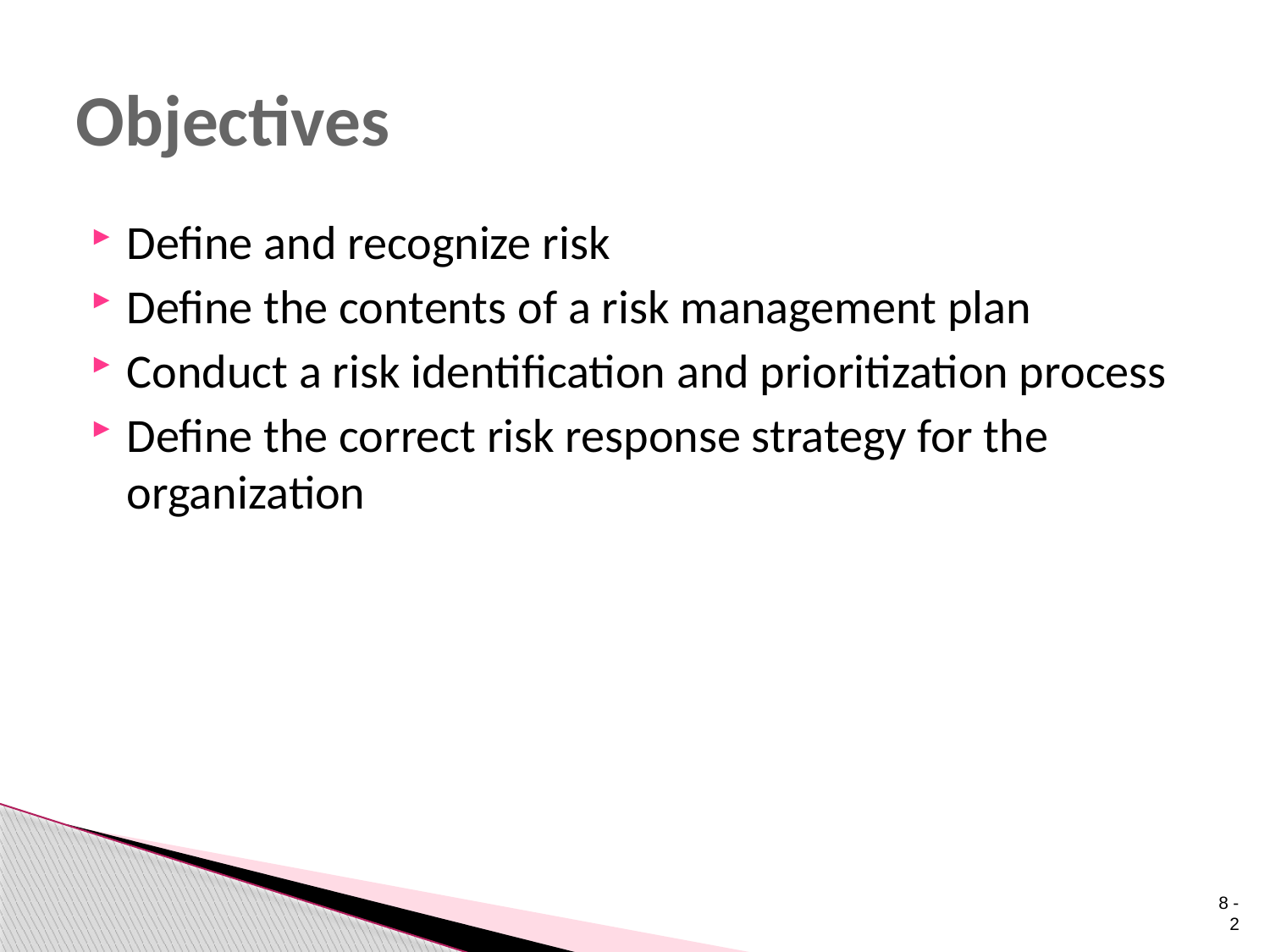

# Objectives
Define and recognize risk
Define the contents of a risk management plan
Conduct a risk identification and prioritization process
Define the correct risk response strategy for the organization
 8 - 2